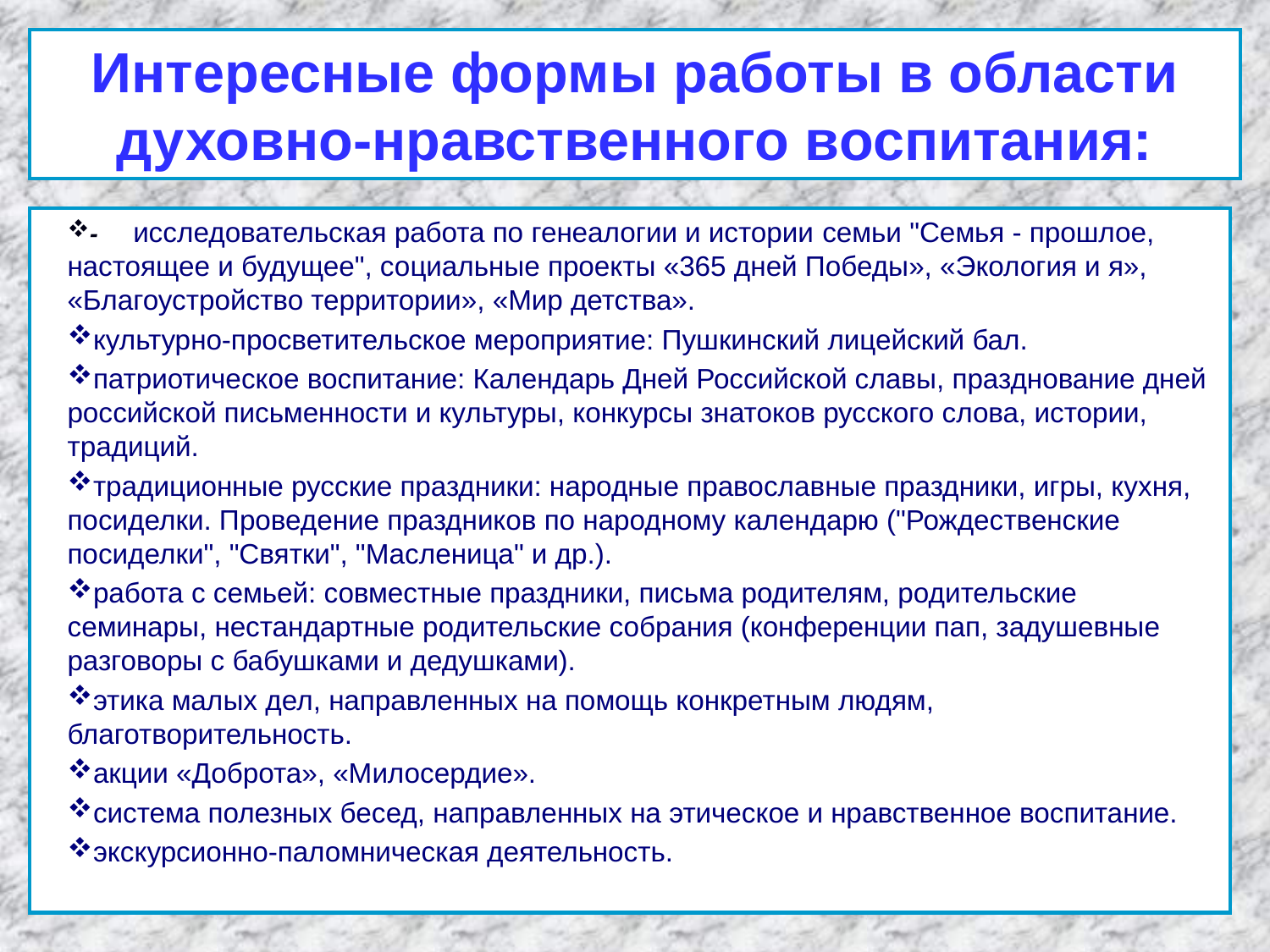

# Интересные формы работы в области духовно-нравственного воспитания:
-     исследовательская работа по генеалогии и истории семьи "Семья - прошлое, настоящее и будущее", социальные проекты «365 дней Победы», «Экология и я», «Благоустройство территории», «Мир детства».
культурно-просветительское мероприятие: Пушкинский лицейский бал.
патриотическое воспитание: Календарь Дней Российской славы, празднование дней российской письменности и культуры, конкурсы знатоков русского слова, истории, традиций.
традиционные русские праздники: народные православные праздники, игры, кухня, посиделки. Проведение праздников по народному календарю ("Рождественские посиделки", "Святки", "Масленица" и др.).
работа с семьей: совместные праздники, письма родителям, родительские семинары, нестандартные родительские собрания (конференции пап, задушевные разговоры с бабушками и дедушками).
этика малых дел, направленных на помощь конкретным людям, благотворительность.
акции «Доброта», «Милосердие».
система полезных бесед, направленных на этическое и нравственное воспитание.
экскурсионно-паломническая деятельность.